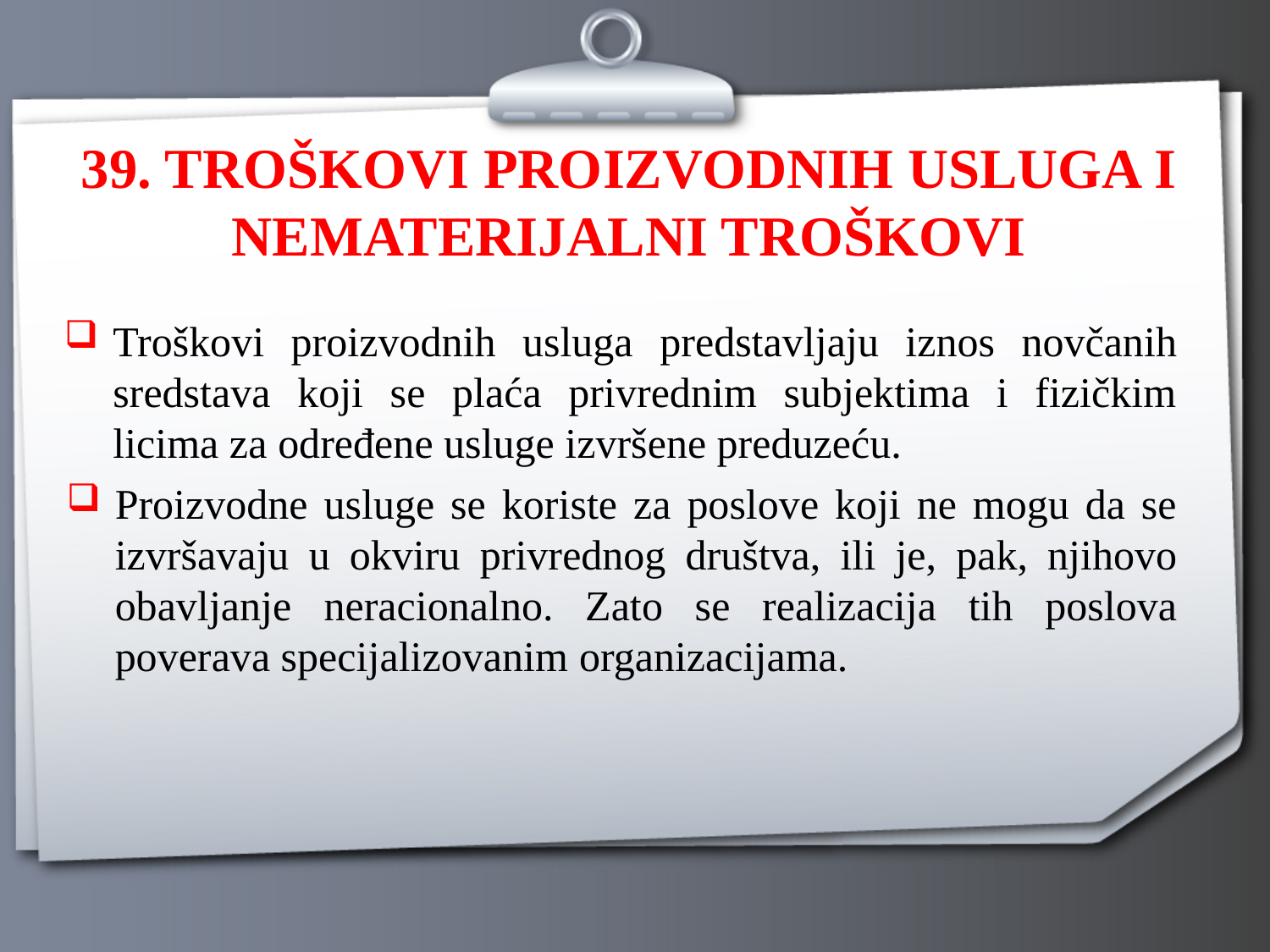

# 39. TROŠKOVI PROIZVODNIH USLUGA I NEMATERIJALNI TROŠKOVI
Troškovi proizvodnih usluga predstavljaju iznos novčanih sredstava koji se plaća privrednim subjektima i fizičkim licima za određene usluge izvršene preduzeću.
Proizvodne usluge se koriste za poslove koji ne mogu da se izvršavaju u okviru privrednog društva, ili je, pak, njihovo obavljanje neracionalno. Zato se realizacija tih poslova poverava specijalizovanim organizacijama.